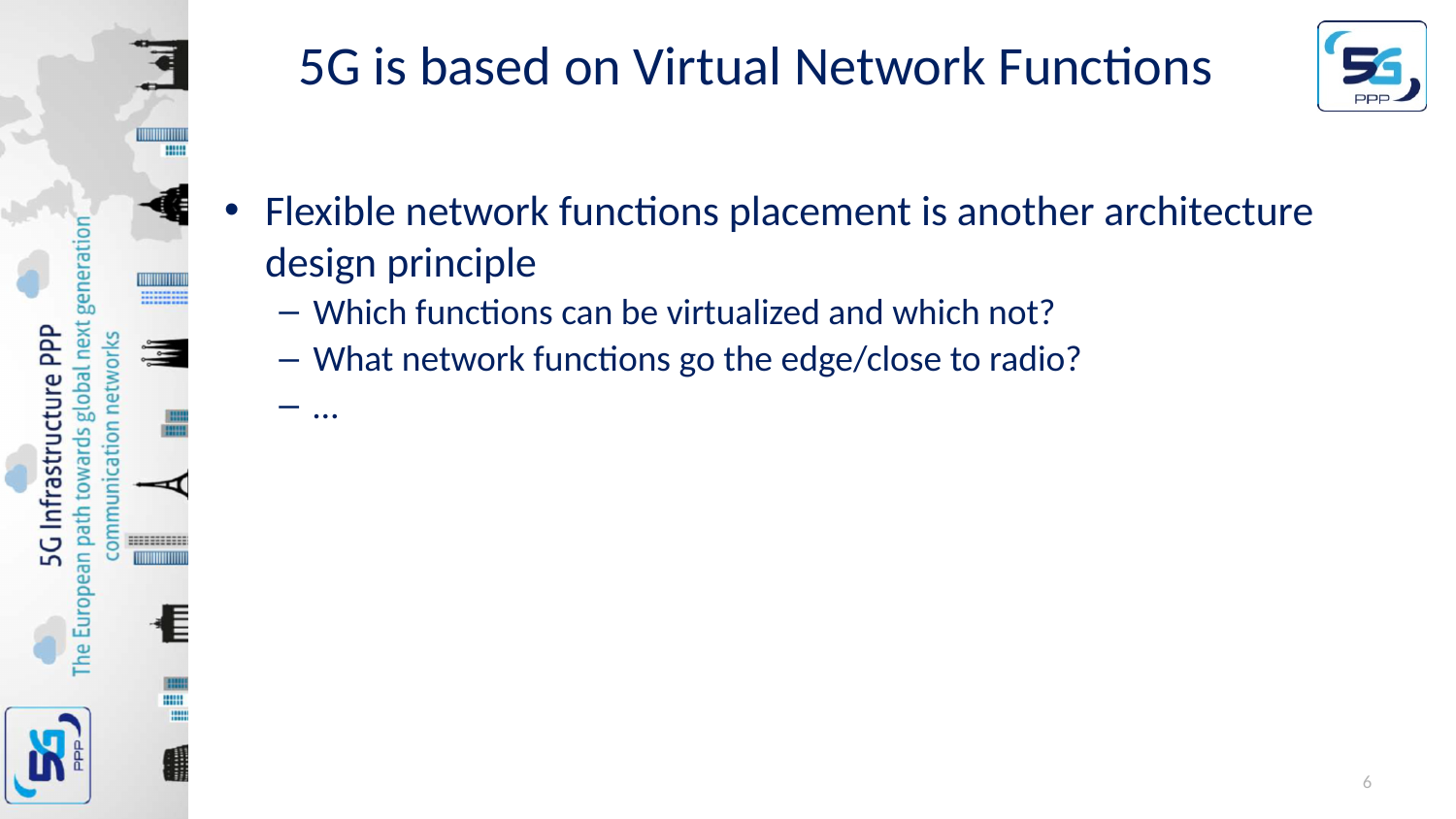

# 5G is based on Virtual Network Functions
Flexible network functions placement is another architecture design principle
Which functions can be virtualized and which not?
What network functions go the edge/close to radio?
…
6